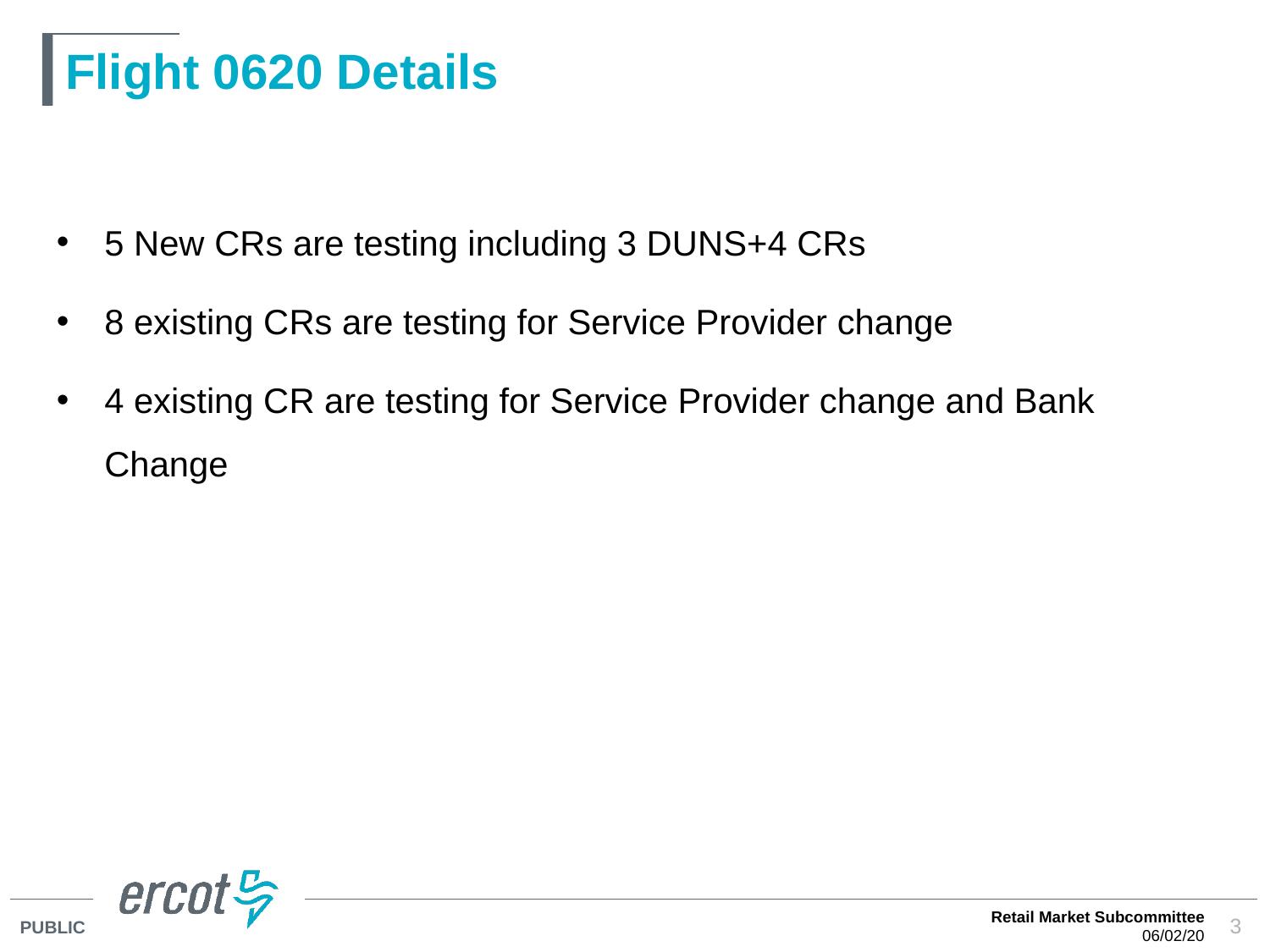

# Flight 0620 Details
5 New CRs are testing including 3 DUNS+4 CRs
8 existing CRs are testing for Service Provider change
4 existing CR are testing for Service Provider change and Bank Change

Retail Market Subcommittee
06/02/20
3